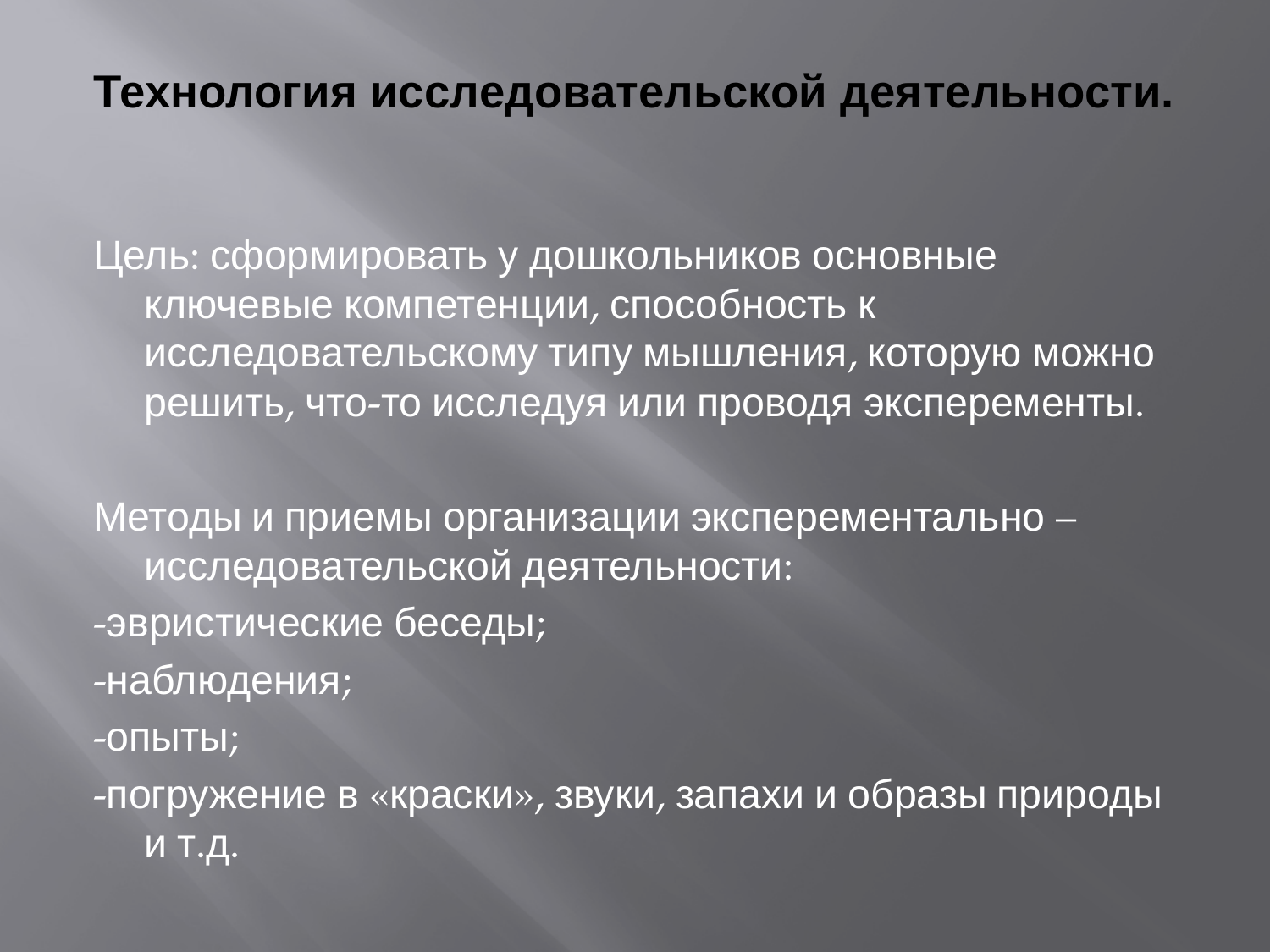

# Технология исследовательской деятельности.
Цель: сформировать у дошкольников основные ключевые компетенции, способность к исследовательскому типу мышления, которую можно решить, что-то исследуя или проводя эксперементы.

Методы и приемы организации эксперементально –исследовательской деятельности:
-эвристические беседы;
-наблюдения;
-опыты;
-погружение в «краски», звуки, запахи и образы природы и т.д.